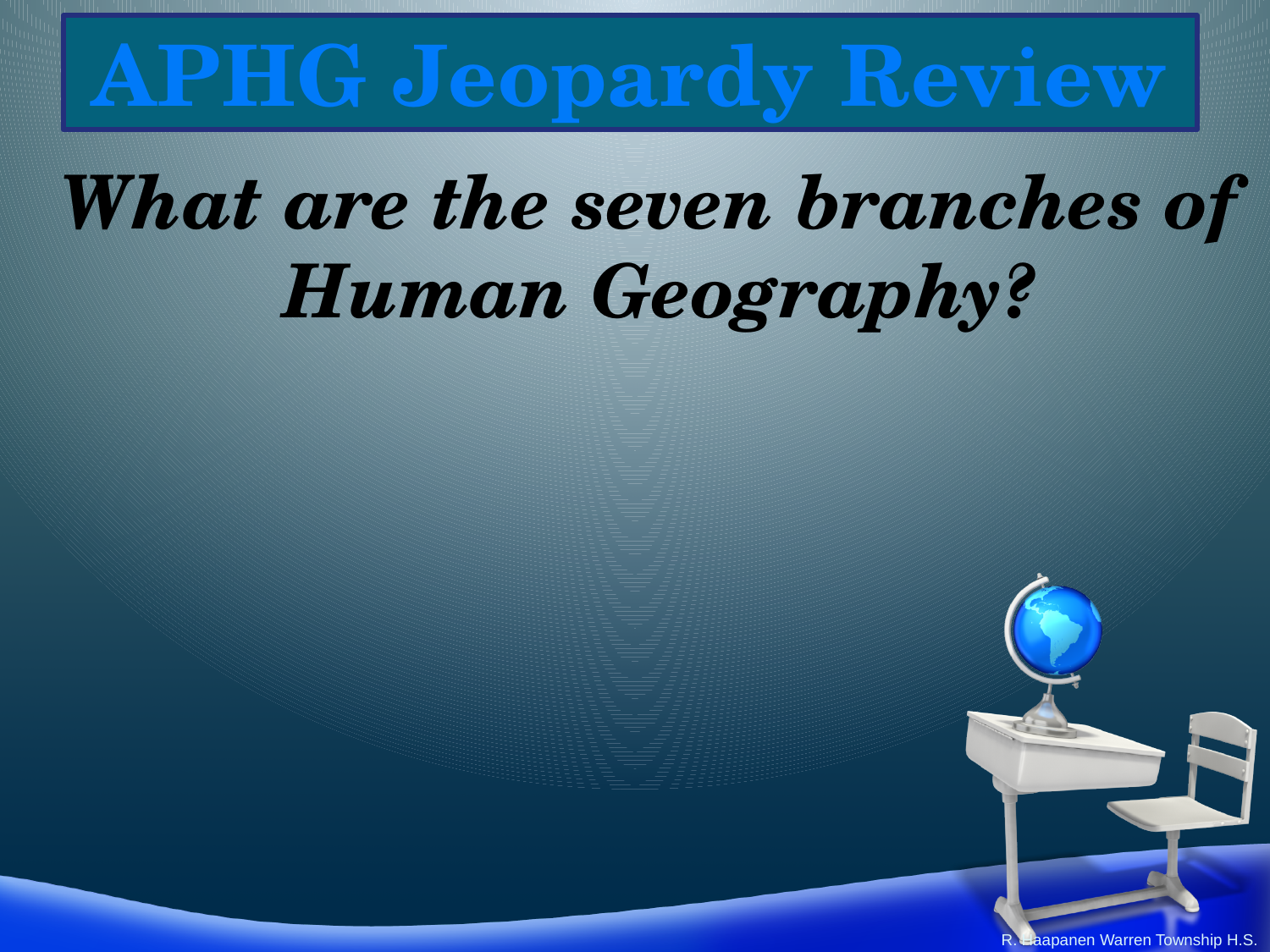

What are the seven branches of Human Geography?
R. Haapanen Warren Township H.S.